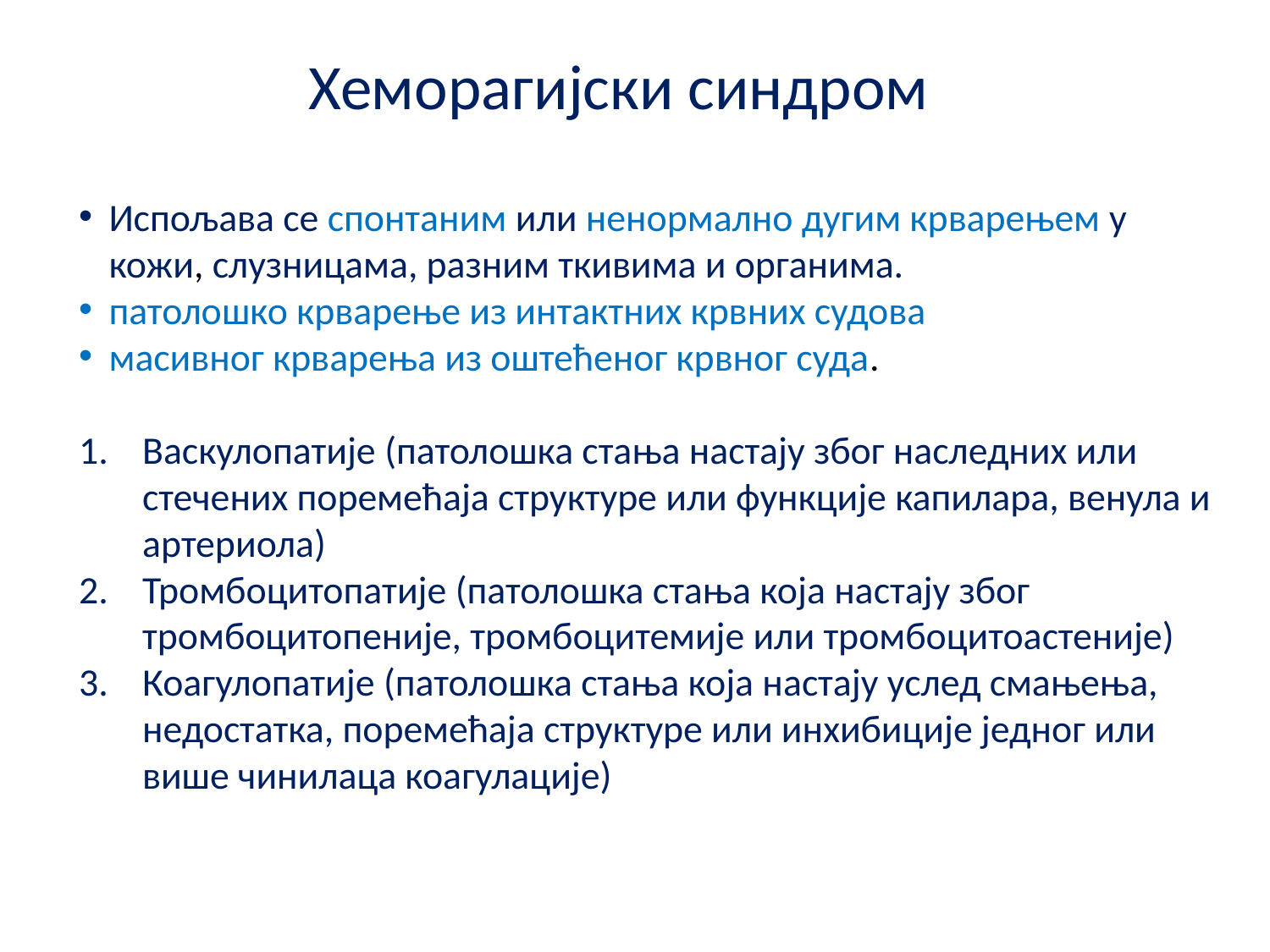

Хеморагијски синдром
Испољава се спонтаним или ненормално дугим крварењем у кожи, слузницама, разним ткивима и органима.
патолошко крварењe из интактних крвних судова
масивног крварења из оштећеног крвног суда.

Васкулопатије (патолошка стања настају због наследних или стечених поремећаја структуре или функције капилара, венула и артериола)
Тромбоцитопатије (патолошка стања која настају због тромбоцитопеније, тромбоцитемије или тромбоцитоастеније)
Коагулопатије (патолошка стања која настају услед смањења, недостатка, поремећаја структуре или инхибиције једног или више чинилаца коагулације)